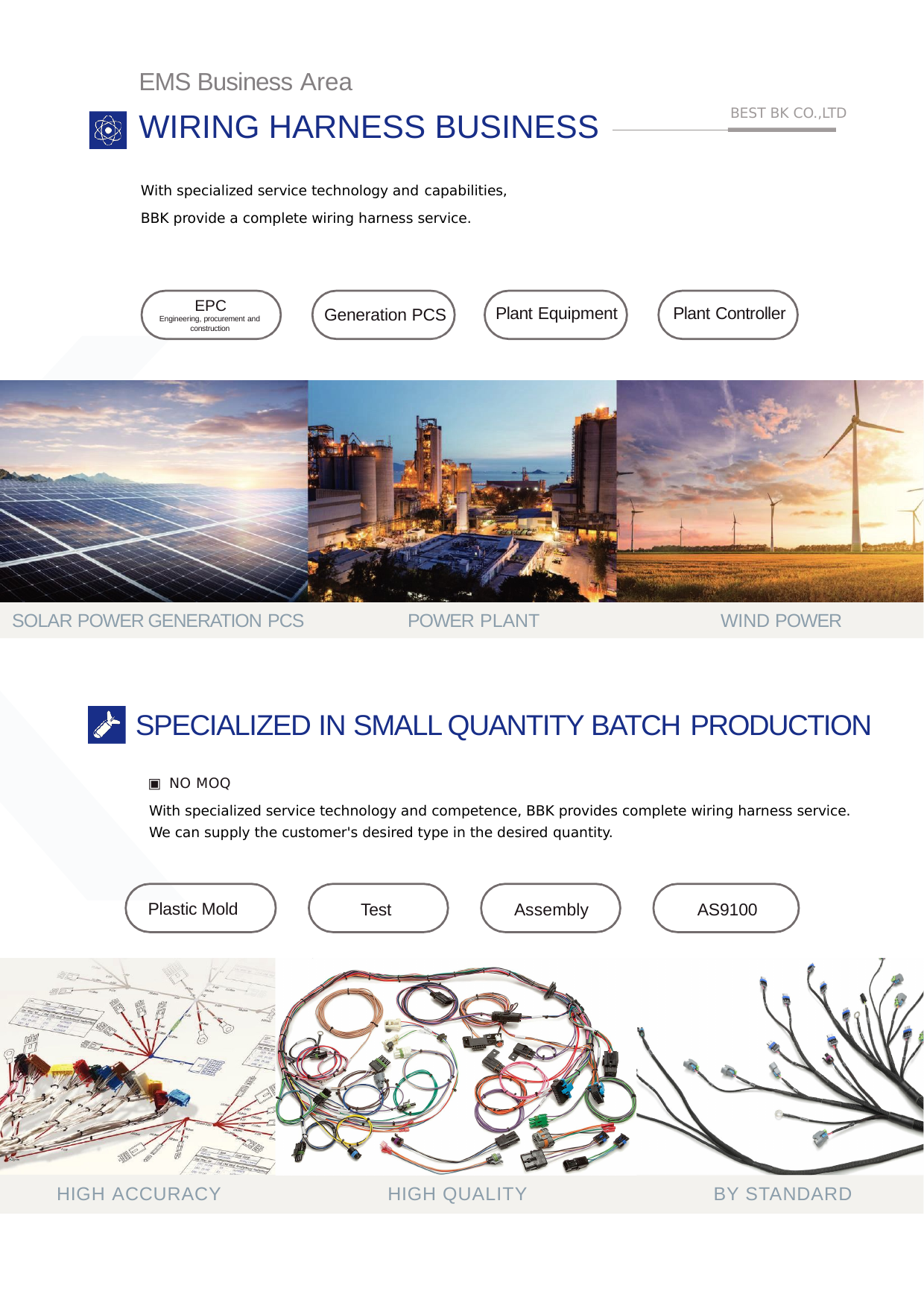

EMS Business Area
WIRING HARNESS BUSINESS
BEST BK CO.,LTD

With specialized service technology and capabilities,
BBK provide a complete wiring harness service.

EPC
Engineering, procurement and
construction
Plant Equipment
Plant Controller
Generation PCS

SOLAR POWER GENERATION PCS
POWER PLANT
WIND POWER
SPECIALIZED IN SMALL QUANTITY BATCH PRODUCTION

▣ NO MOQ
With specialized service technology and competence, BBK provides complete wiring harness service.  We can supply the customer's desired type in the desired quantity.

Plastic Mold
Test
Assembly
AS9100

HIGH ACCURACY
HIGH QUALITY
BY STANDARD